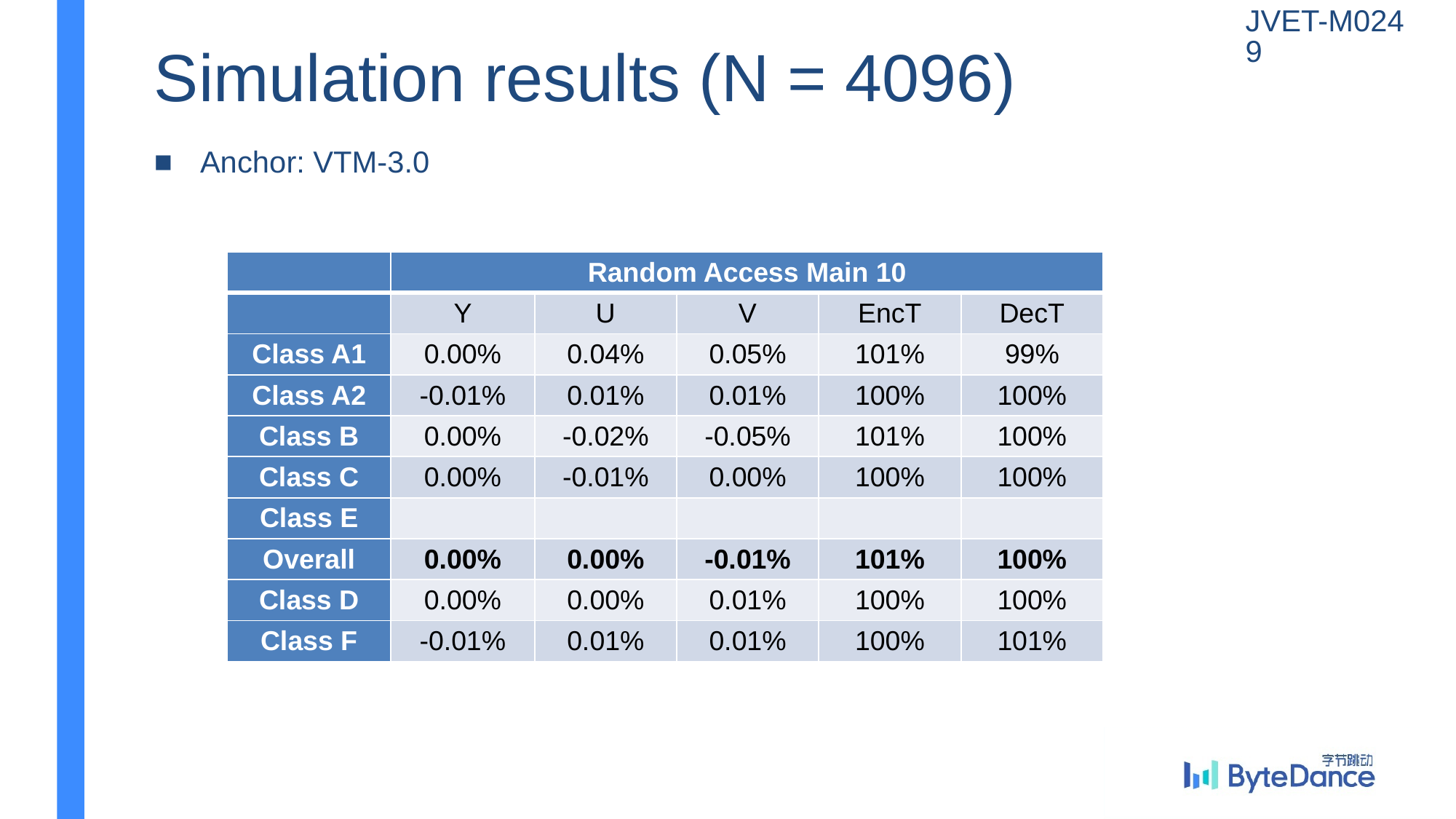

JVET-M0249
# Simulation results (N = 4096)
Anchor: VTM-3.0

|  | Random Access Main 10 |  |  |  |  |
| --- | --- | --- | --- | --- | --- |
|  | Y | U | V | EncT | DecT |
| Class A1 | 0.00% | 0.04% | 0.05% | 101% | 99% |
| Class A2 | -0.01% | 0.01% | 0.01% | 100% | 100% |
| Class B | 0.00% | -0.02% | -0.05% | 101% | 100% |
| Class C | 0.00% | -0.01% | 0.00% | 100% | 100% |
| Class E |  |  |  |  |  |
| Overall | 0.00% | 0.00% | -0.01% | 101% | 100% |
| Class D | 0.00% | 0.00% | 0.01% | 100% | 100% |
| Class F | -0.01% | 0.01% | 0.01% | 100% | 101% |